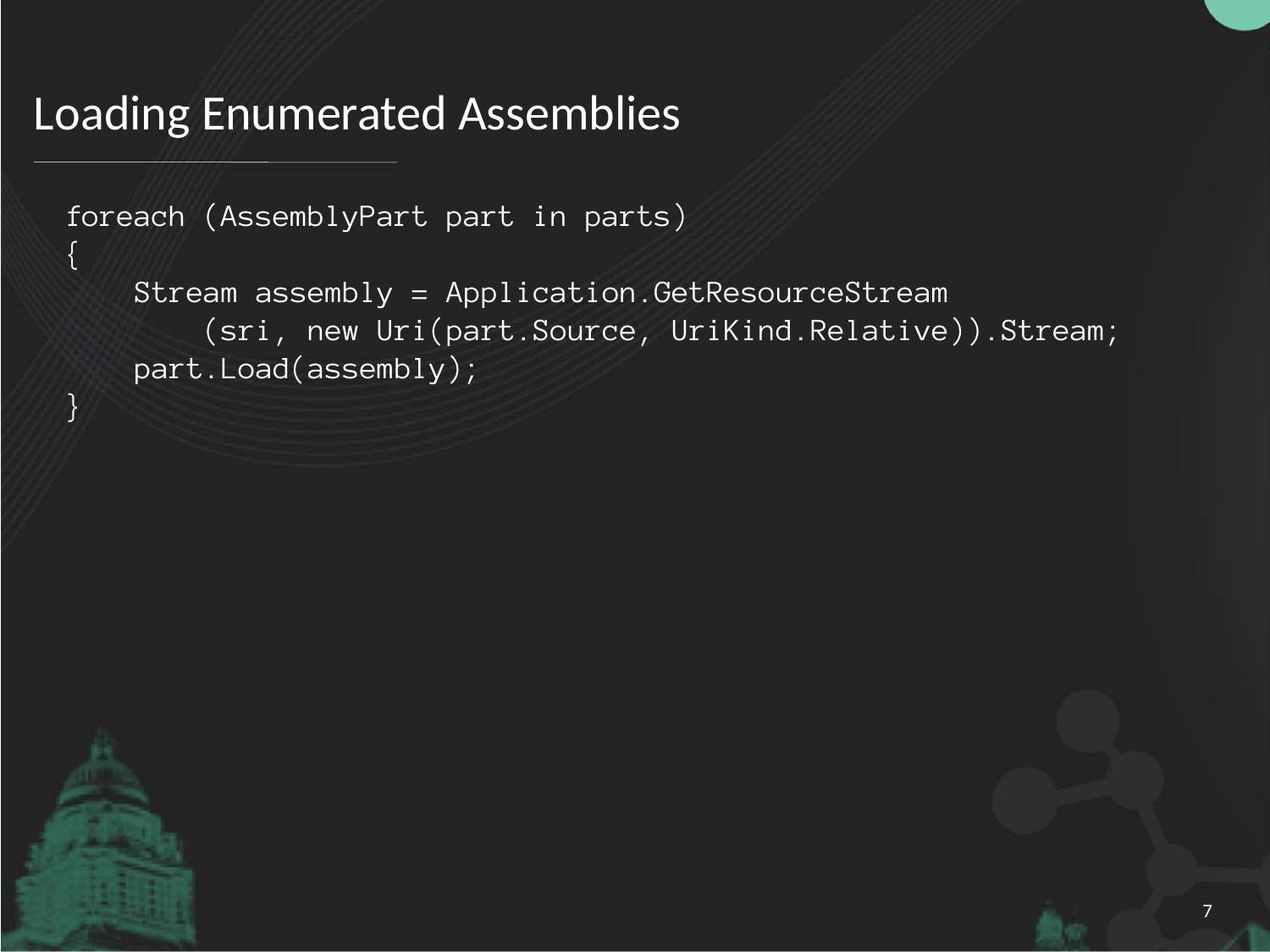

# Loading Enumerated Assemblies
foreach (AssemblyPart part in parts)
{
    Stream assembly = Application.GetResourceStream
        (sri, new Uri(part.Source, UriKind.Relative)).Stream;
    part.Load(assembly);
}
7